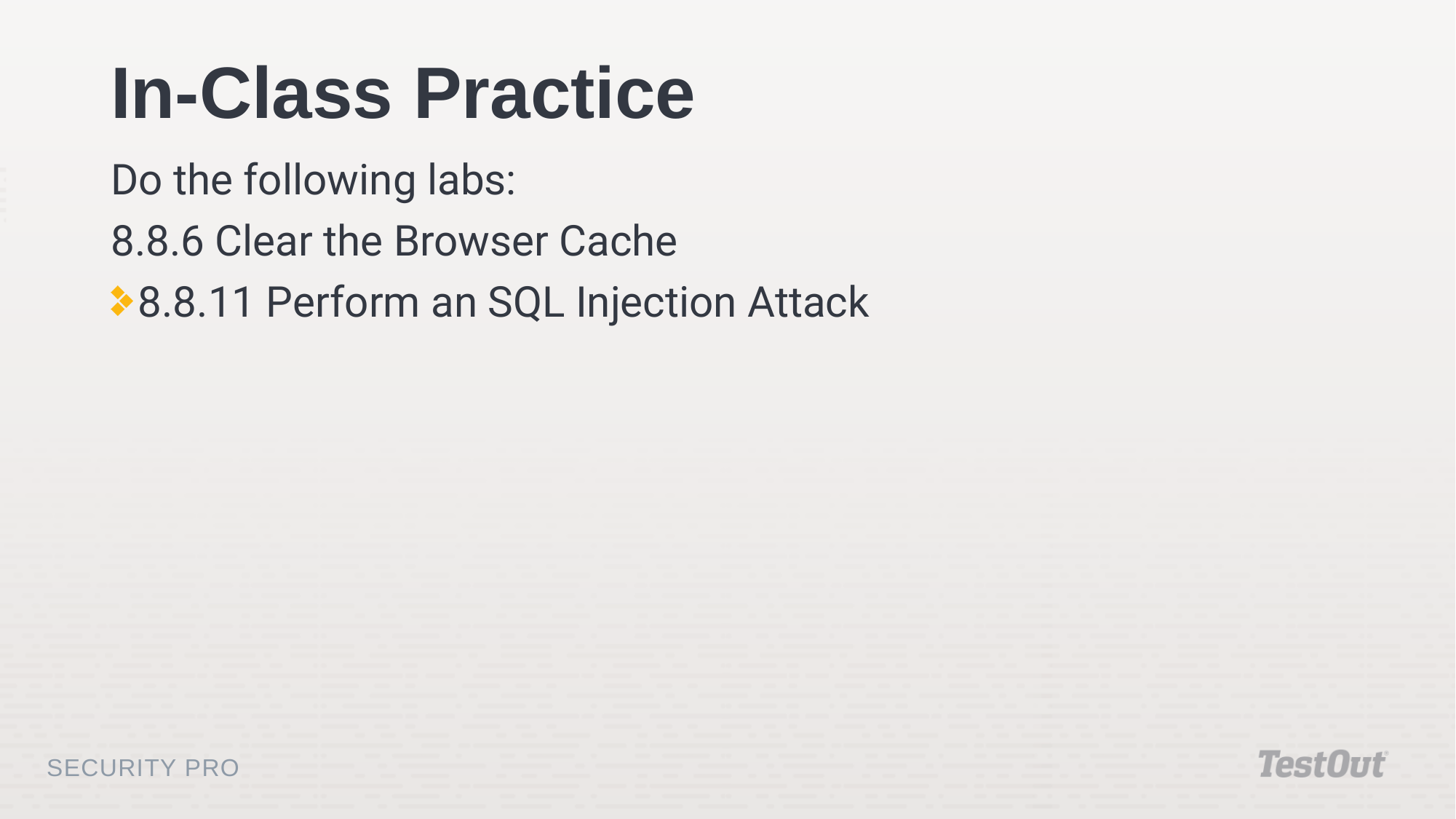

# In-Class Practice
Do the following labs:
8.8.6 Clear the Browser Cache
8.8.11 Perform an SQL Injection Attack
Security Pro